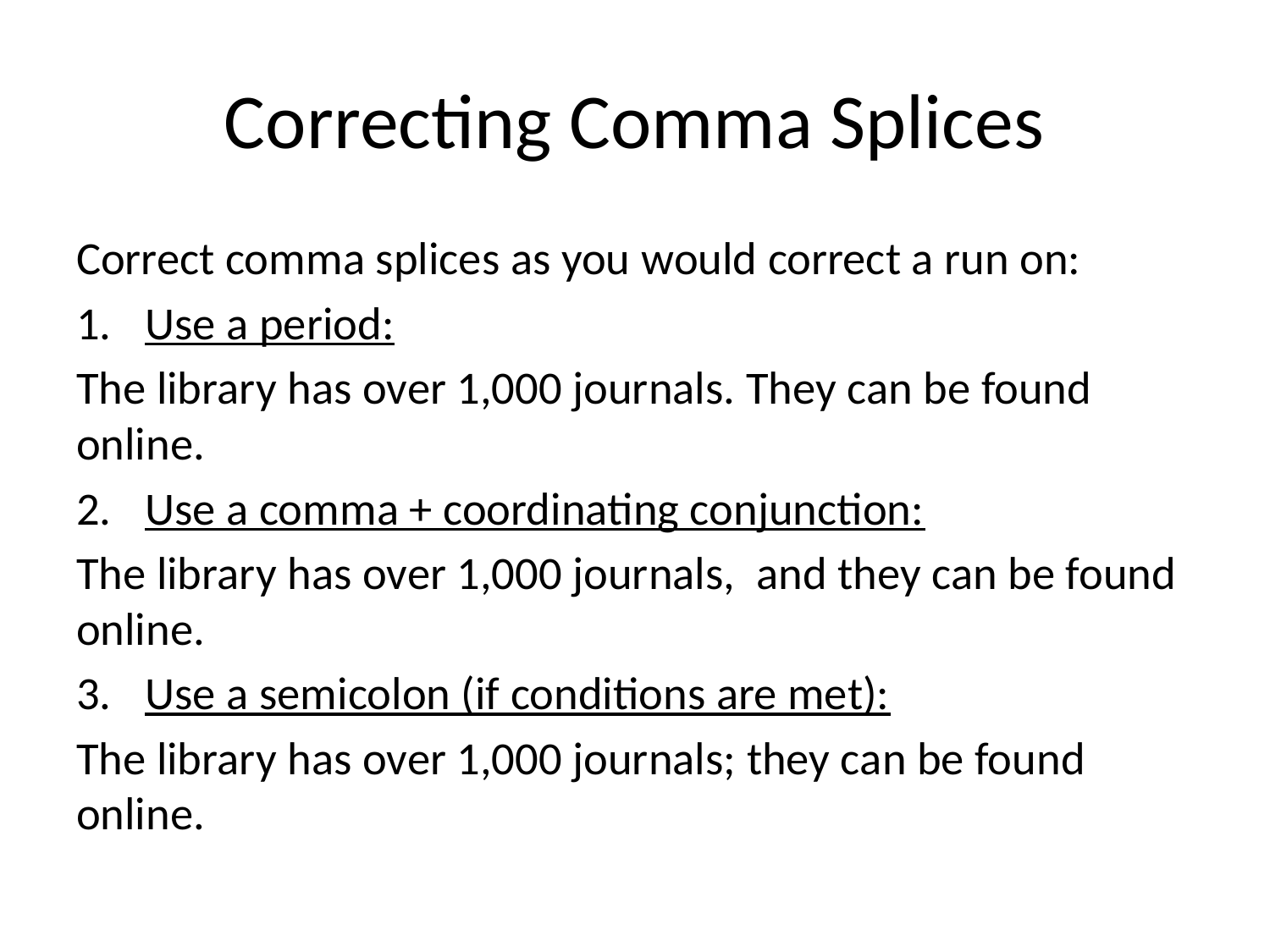

# Correcting Comma Splices
Correct comma splices as you would correct a run on:
Use a period:
The library has over 1,000 journals. They can be found online.
Use a comma + coordinating conjunction:
The library has over 1,000 journals,  and they can be found online.
Use a semicolon (if conditions are met):
The library has over 1,000 journals; they can be found online.